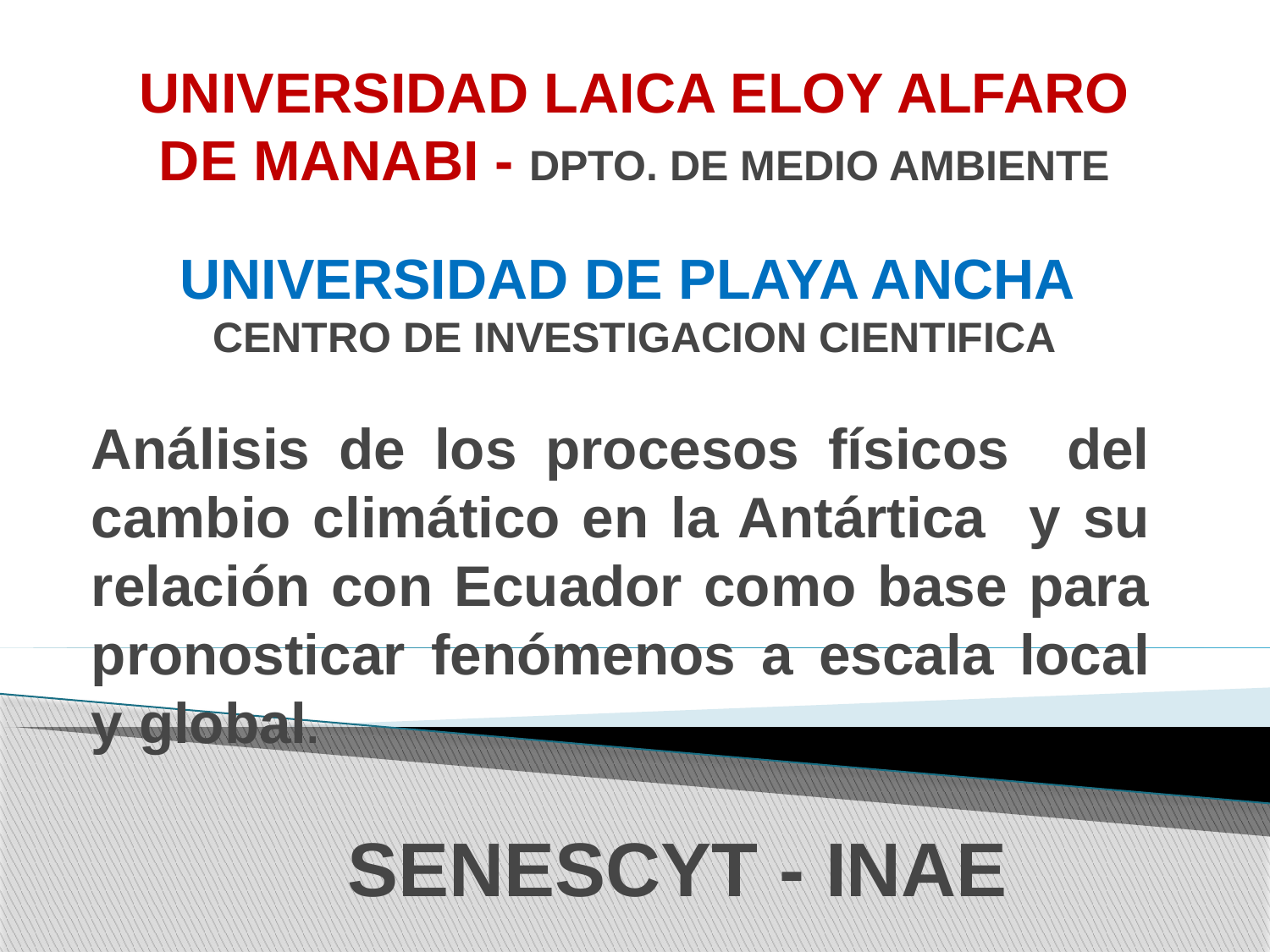

# UNIVERSIDAD LAICA ELOY ALFARO DE MANABI - DPTO. DE MEDIO AMBIENTE UNIVERSIDAD DE PLAYA ANCHA CENTRO DE INVESTIGACION CIENTIFICA
Análisis de los procesos físicos  del cambio climático en la Antártica  y su relación con Ecuador como base para pronosticar fenómenos a escala local y global.

	SENESCYT - INAE